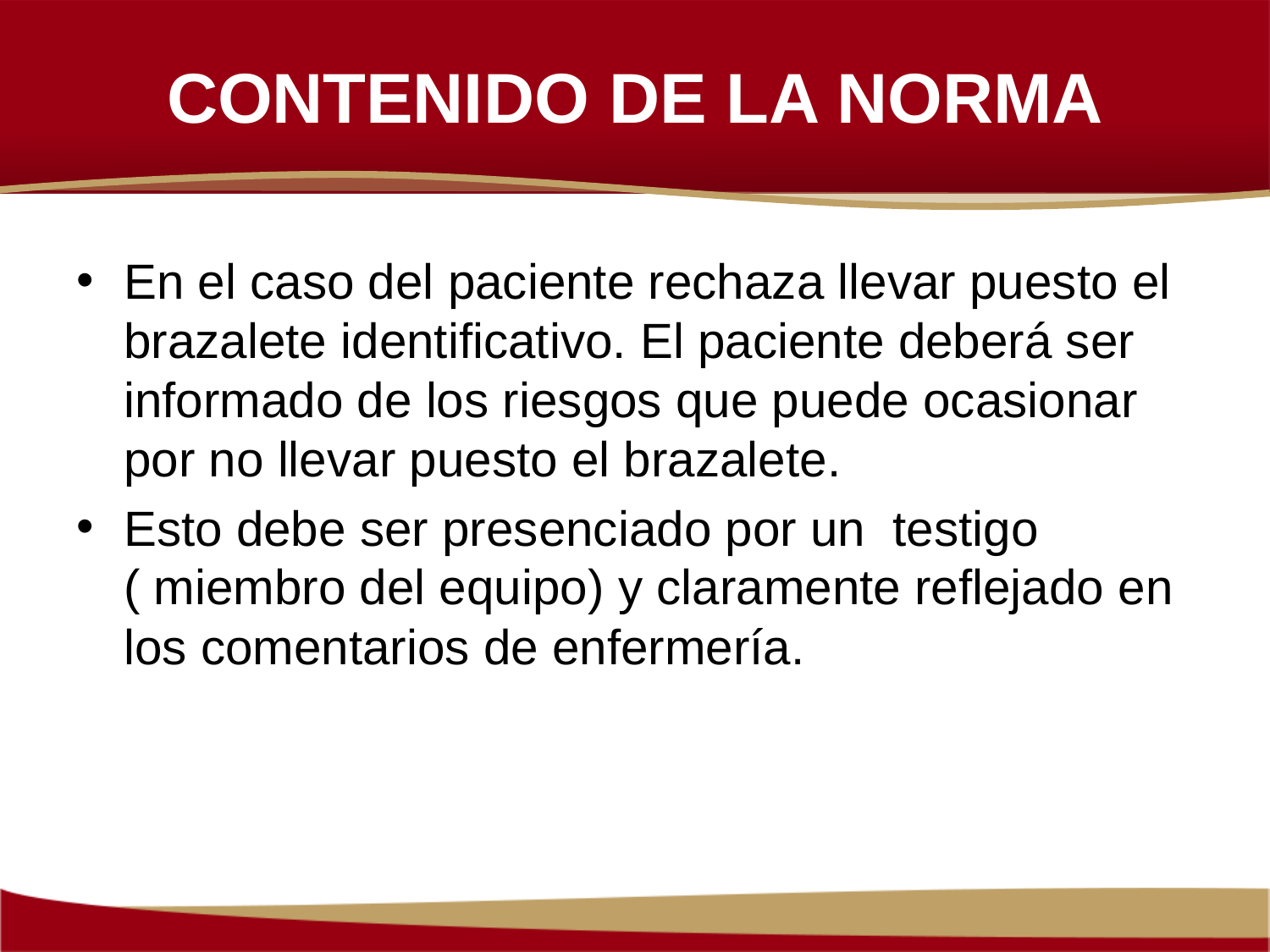

# CONTENIDO DE LA NORMA
En el caso del paciente rechaza llevar puesto el brazalete identificativo. El paciente deberá ser informado de los riesgos que puede ocasionar por no llevar puesto el brazalete.
Esto debe ser presenciado por un  testigo ( miembro del equipo) y claramente reflejado en los comentarios de enfermería.